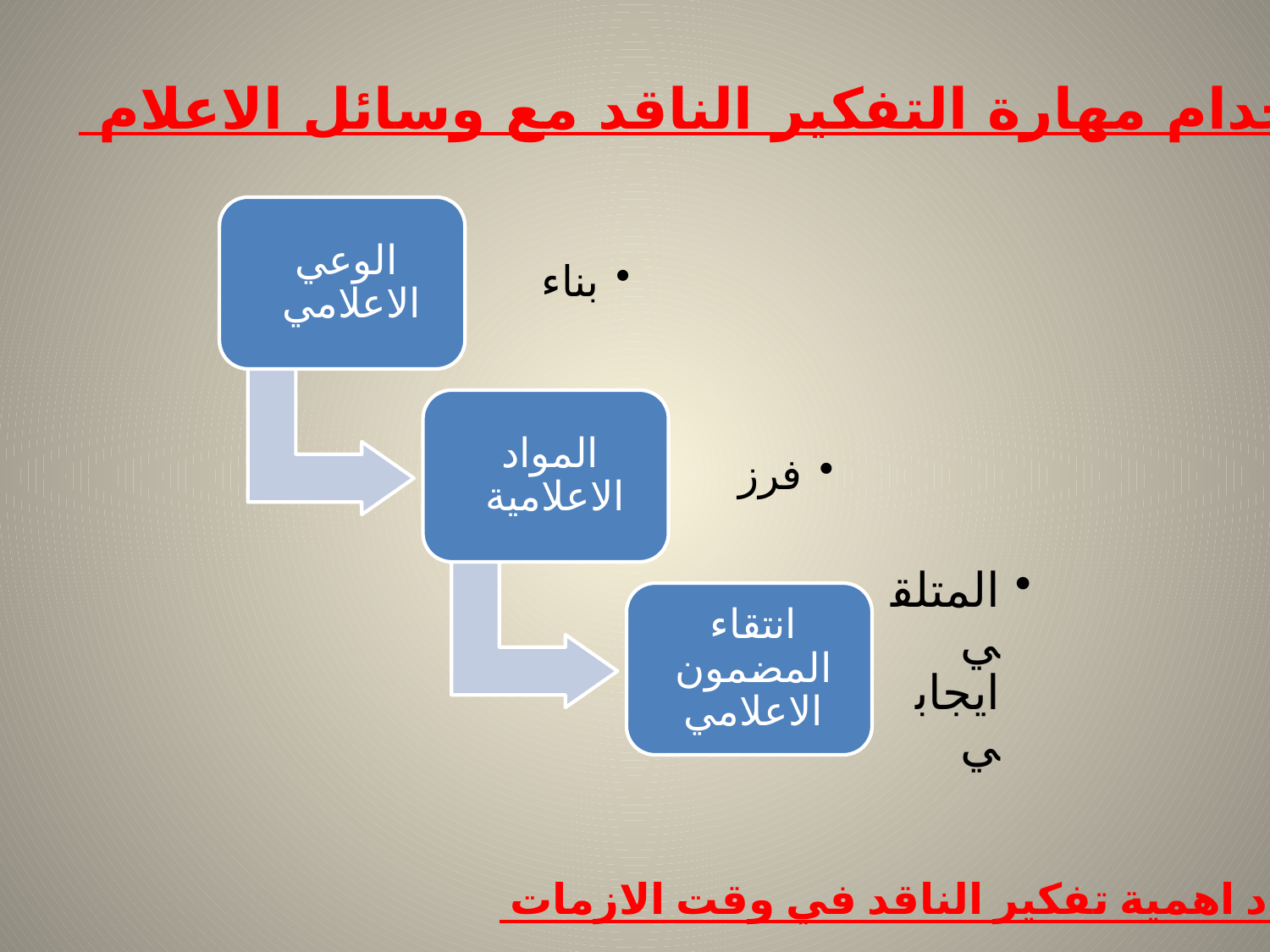

فوائد استخدام مهارة التفكير الناقد مع وسائل الاعلام
الوعي الاعلامي
بناء
المواد الاعلامية
فرز
انتقاء المضمون الاعلامي
المتلقي ايجابي
تزداد اهمية تفكير الناقد في وقت الازمات